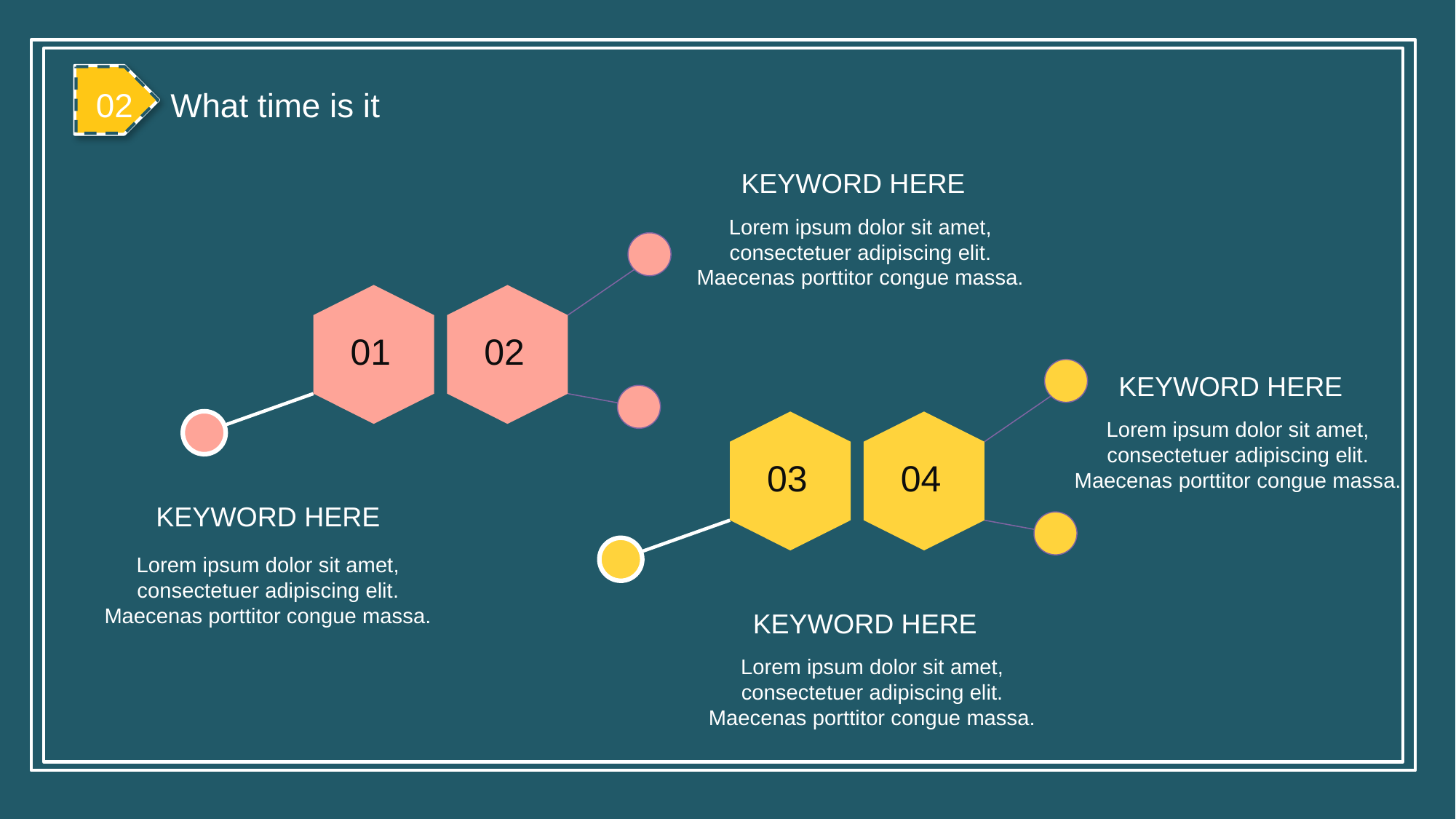

02
What time is it
KEYWORD HERE
Lorem ipsum dolor sit amet, consectetuer adipiscing elit. Maecenas porttitor congue massa.

01
02

03
04

KEYWORD HERE
Lorem ipsum dolor sit amet, consectetuer adipiscing elit. Maecenas porttitor congue massa.
KEYWORD HERE
Lorem ipsum dolor sit amet, consectetuer adipiscing elit. Maecenas porttitor congue massa.
KEYWORD HERE
Lorem ipsum dolor sit amet, consectetuer adipiscing elit. Maecenas porttitor congue massa.